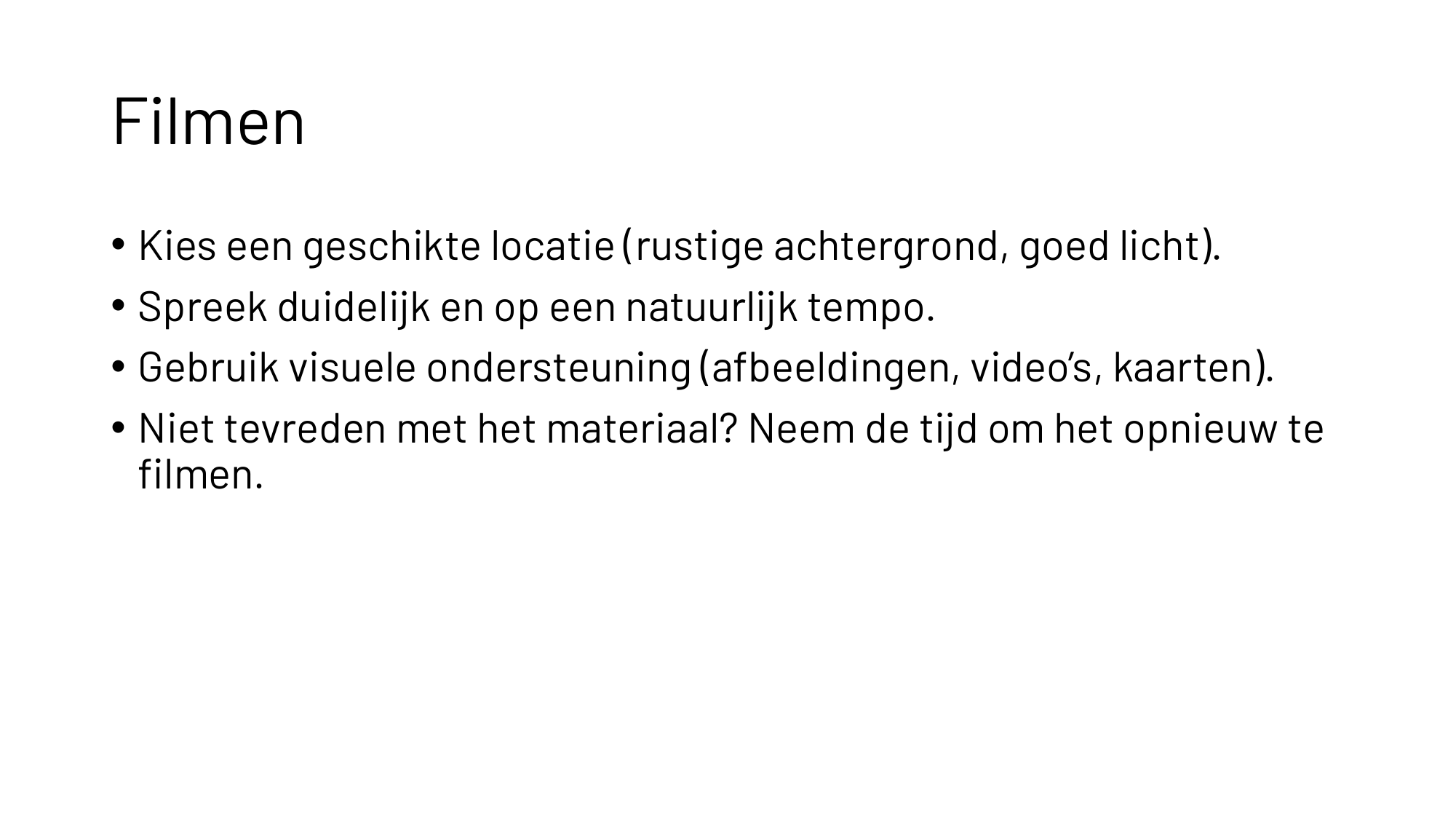

# Filmen
Kies een geschikte locatie (rustige achtergrond, goed licht). ​
Spreek duidelijk en op een natuurlijk tempo. ​
Gebruik visuele ondersteuning (afbeeldingen, video’s, kaarten). ​
Niet tevreden met het materiaal? Neem de tijd om het opnieuw te filmen.